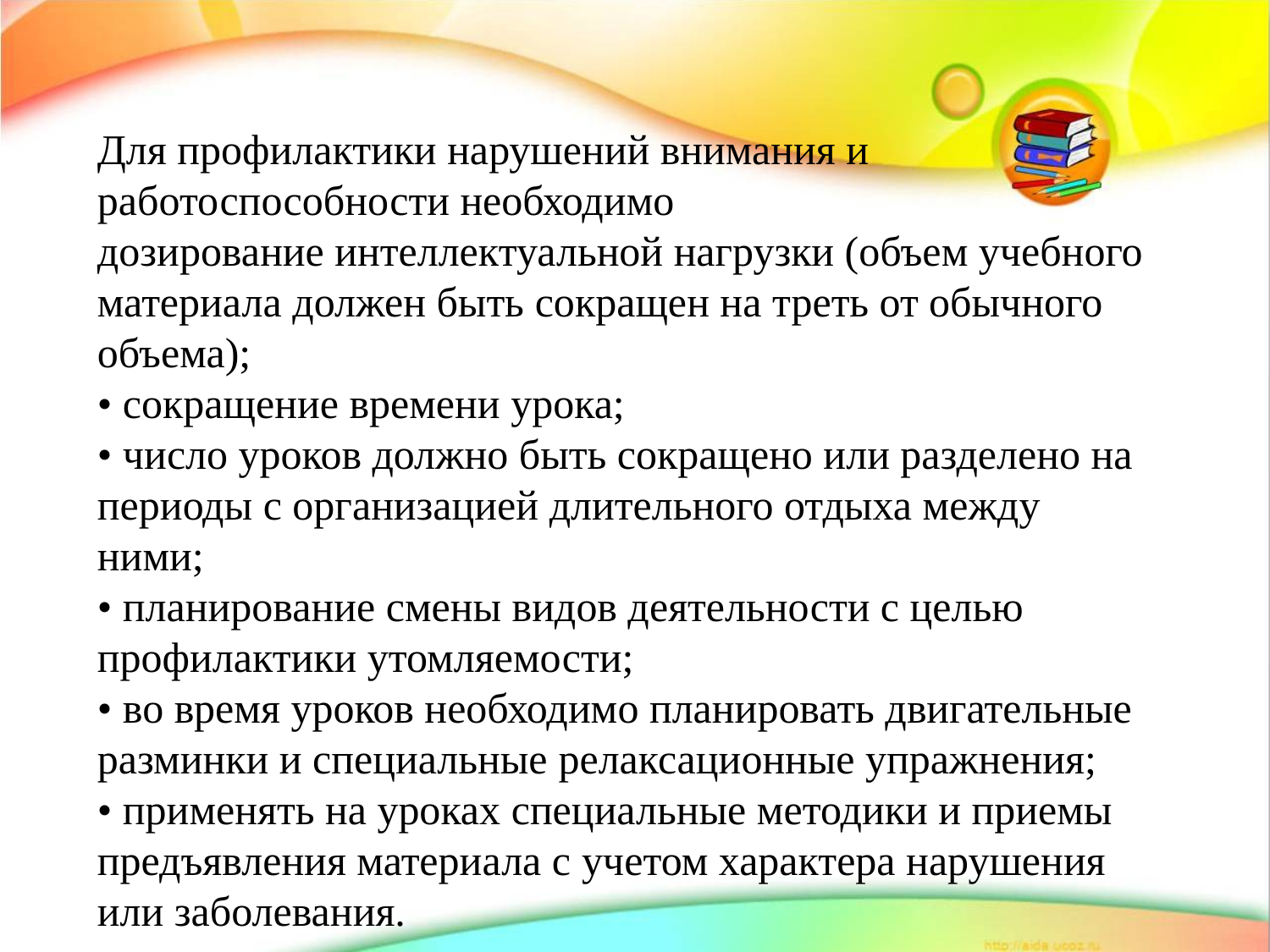

Для профилактики нарушений внимания и работоспособности необходимо
дозирование интеллектуальной нагрузки (объем учебного материала должен быть сокращен на треть от обычного объема);
• сокращение времени урока;
• число уроков должно быть сокращено или разделено на периоды с организацией длительного отдыха между ними;
• планирование смены видов деятельности с целью профилактики утомляемости;
• во время уроков необходимо планировать двигательные разминки и специальные релаксационные упражнения;
• применять на уроках специальные методики и приемы предъявления материала с учетом характера нарушения или заболевания.